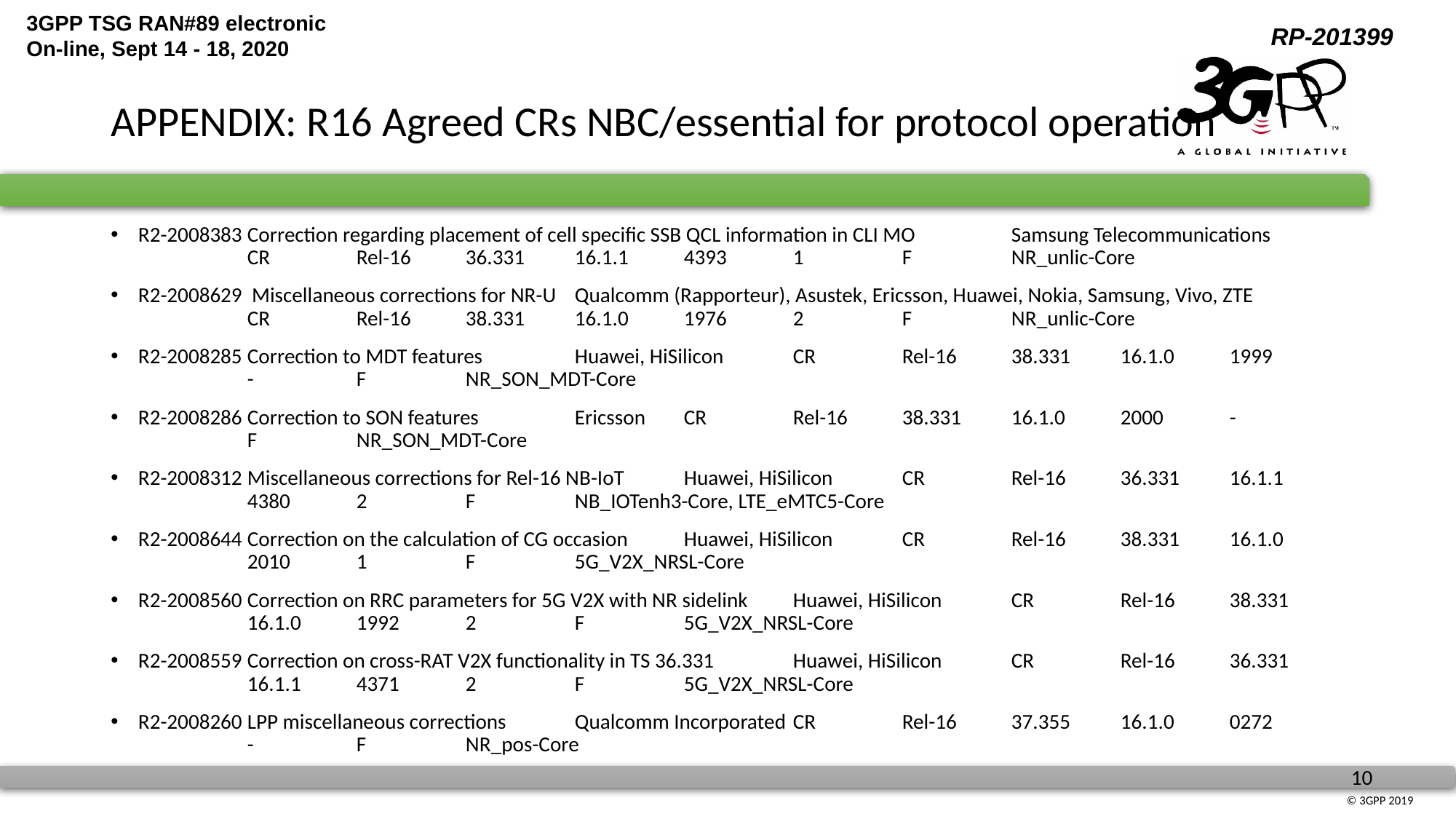

# APPENDIX: R16 Agreed CRs NBC/essential for protocol operation
R2-2008383	Correction regarding placement of cell specific SSB QCL information in CLI MO	Samsung Telecommunications	CR	Rel-16	36.331	16.1.1	4393	1	F	NR_unlic-Core
R2-2008629  Miscellaneous corrections for NR-U 	Qualcomm (Rapporteur), Asustek, Ericsson, Huawei, Nokia, Samsung, Vivo, ZTE	CR	Rel-16	38.331	16.1.0	1976	2	F	NR_unlic-Core
R2-2008285	Correction to MDT features	Huawei, HiSilicon	CR	Rel-16	38.331	16.1.0	1999	-	F	NR_SON_MDT-Core
R2-2008286	Correction to SON features	Ericsson	CR	Rel-16	38.331	16.1.0	2000	-	F	NR_SON_MDT-Core
R2-2008312	Miscellaneous corrections for Rel-16 NB-IoT	Huawei, HiSilicon	CR	Rel-16	36.331	16.1.1	4380	2	F	NB_IOTenh3-Core, LTE_eMTC5-Core
R2-2008644	Correction on the calculation of CG occasion	Huawei, HiSilicon	CR	Rel-16	38.331	16.1.0	2010	1	F	5G_V2X_NRSL-Core
R2-2008560	Correction on RRC parameters for 5G V2X with NR sidelink	Huawei, HiSilicon	CR	Rel-16	38.331	16.1.0	1992	2	F	5G_V2X_NRSL-Core
R2-2008559	Correction on cross-RAT V2X functionality in TS 36.331	Huawei, HiSilicon	CR	Rel-16	36.331	16.1.1	4371	2	F	5G_V2X_NRSL-Core
R2-2008260	LPP miscellaneous corrections	Qualcomm Incorporated	CR	Rel-16	37.355	16.1.0	0272	-	F	NR_pos-Core